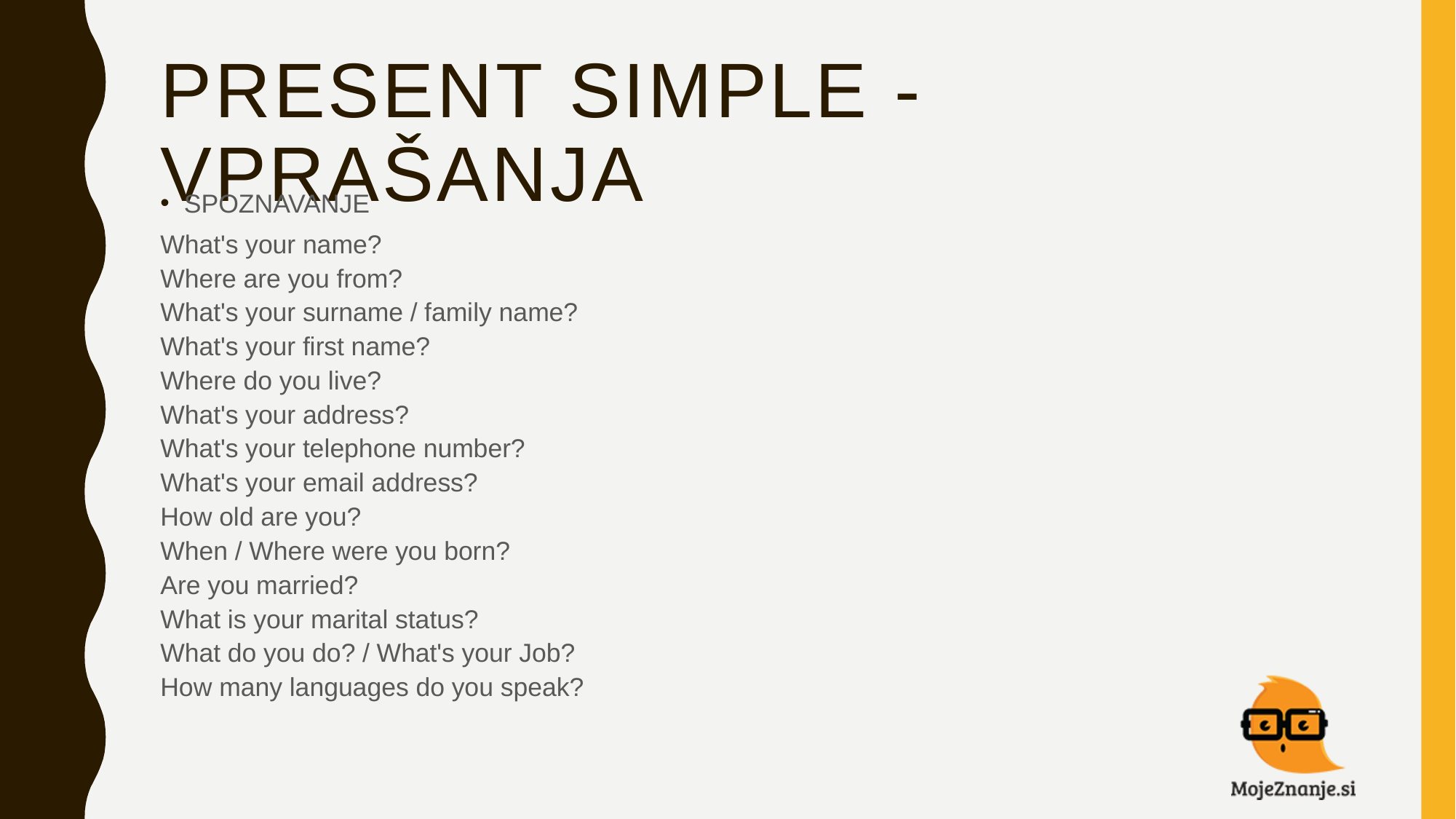

# PRESENT SIMPLE - VPRAŠANJA
SPOZNAVANJE
What's your name?
Where are you from?
What's your surname / family name?
What's your first name?
Where do you live?
What's your address? 
What's your telephone number?
What's your email address?
How old are you?
When / Where were you born?
Are you married?
What is your marital status?
What do you do? / What's your Job?
How many languages do you speak?